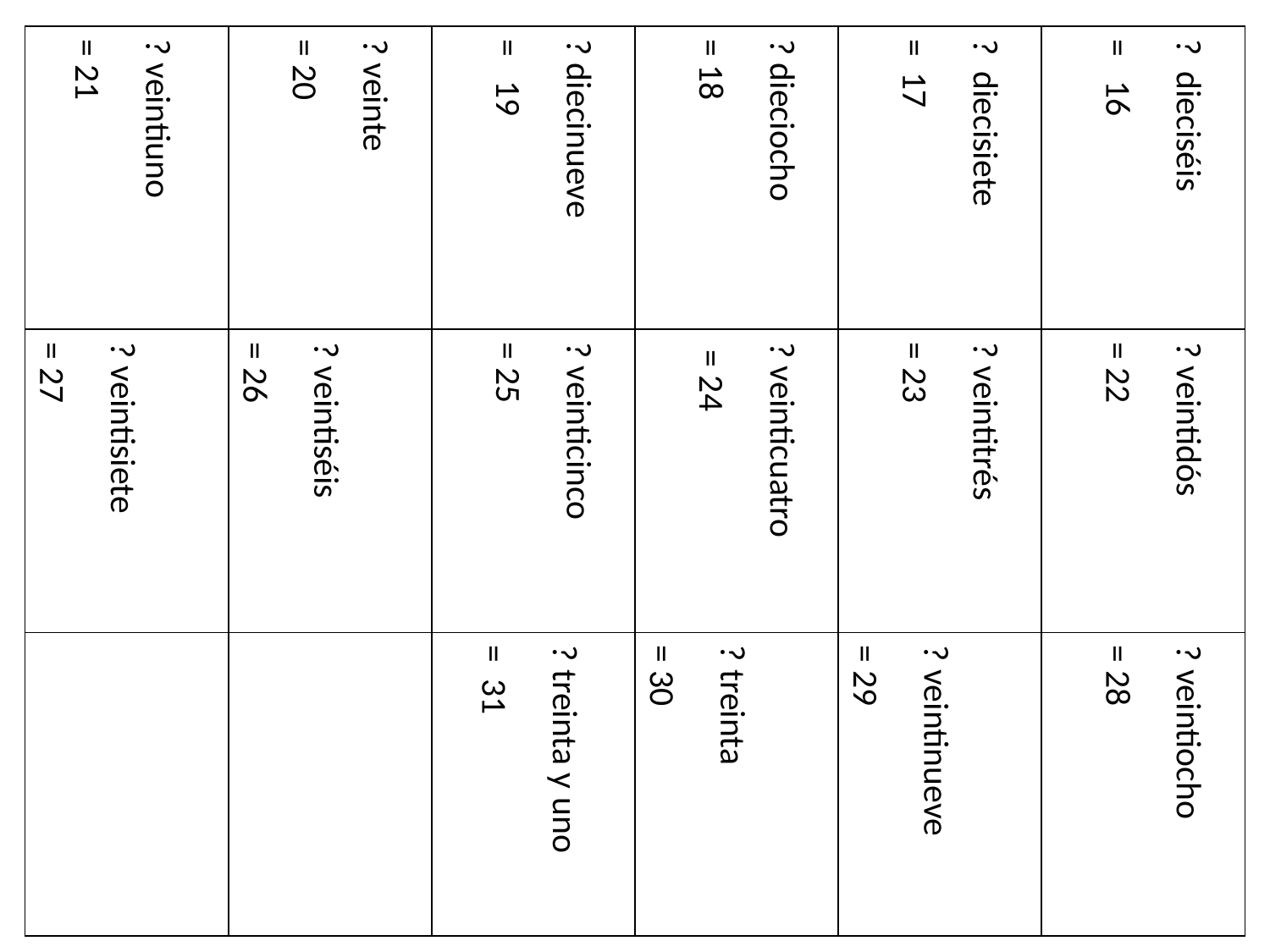

| ? veintiuno = 21 | ? veinte = 20 | ? diecinueve = 19 | ? dieciocho = 18 | ? diecisiete = 17 | ? dieciséis = 16 |
| --- | --- | --- | --- | --- | --- |
| ? veintisiete = 27 | ? veintiséis = 26 | ? veinticinco = 25 | ? veinticuatro = 24 | ? veintitrés = 23 | ? veintidós = 22 |
|  |  | ? treinta y uno = 31 | ? treinta = 30 | ? veintinueve = 29 | ? veintiocho = 28 |